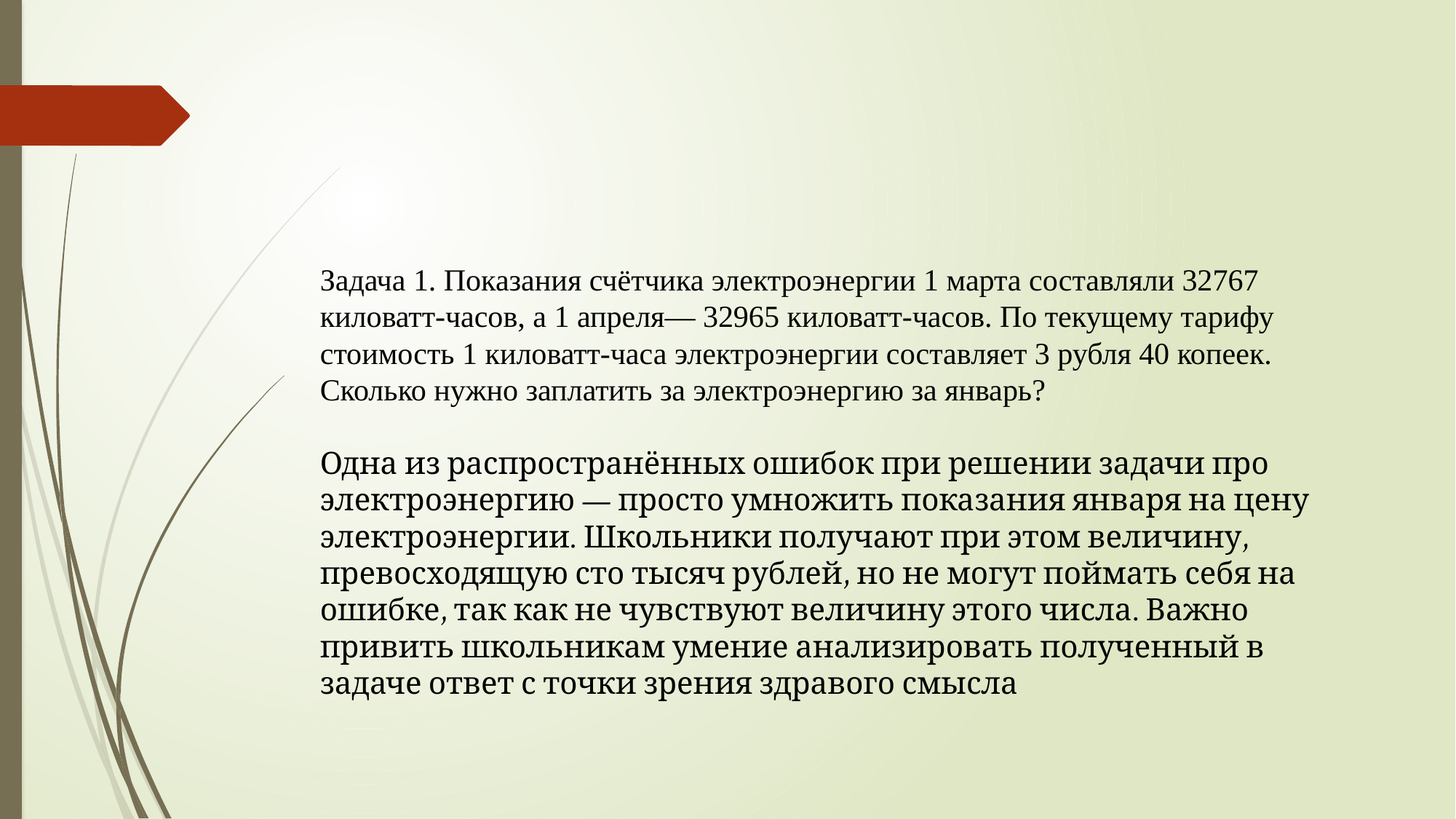

#
Задача 1. Показания счётчика электроэнергии 1 марта составляли 32767 киловатт-часов, а 1 апреля— 32965 киловатт-часов. По текущему тарифу стоимость 1 киловатт-часа электроэнергии составляет 3 рубля 40 копеек. Сколько нужно заплатить за электроэнергию за январь?

Одна из распространённых ошибок при решении задачи про электроэнергию — просто умножить показания января на цену электроэнергии. Школьники получают при этом величину, превосходящую сто тысяч рублей, но не могут поймать себя на ошибке, так как не чувствуют величину этого числа. Важно привить школьникам умение анализировать полученный в задаче ответ с точки зрения здравого смысла